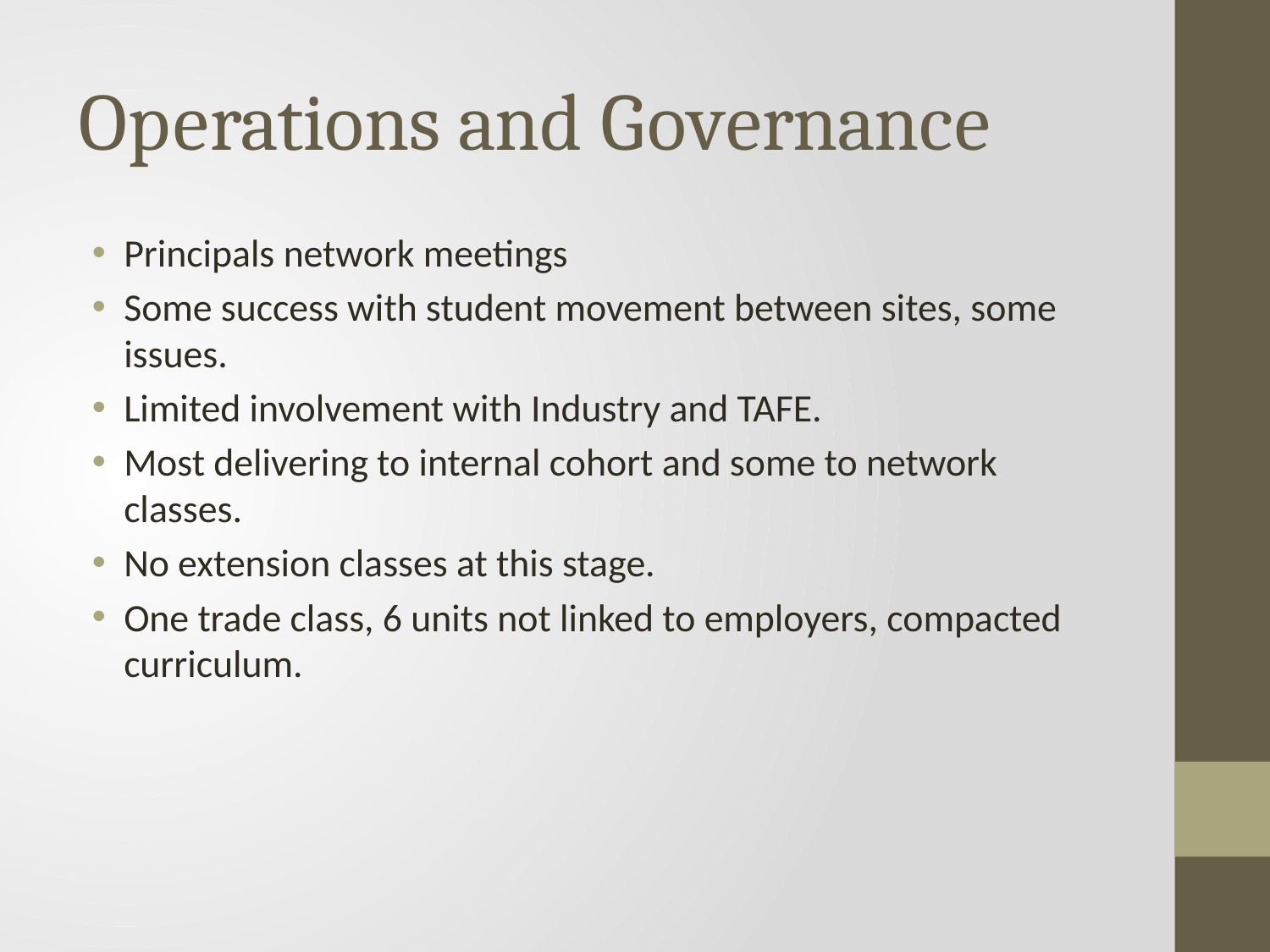

# Operations and Governance
Principals network meetings
Some success with student movement between sites, some issues.
Limited involvement with Industry and TAFE.
Most delivering to internal cohort and some to network classes.
No extension classes at this stage.
One trade class, 6 units not linked to employers, compacted curriculum.